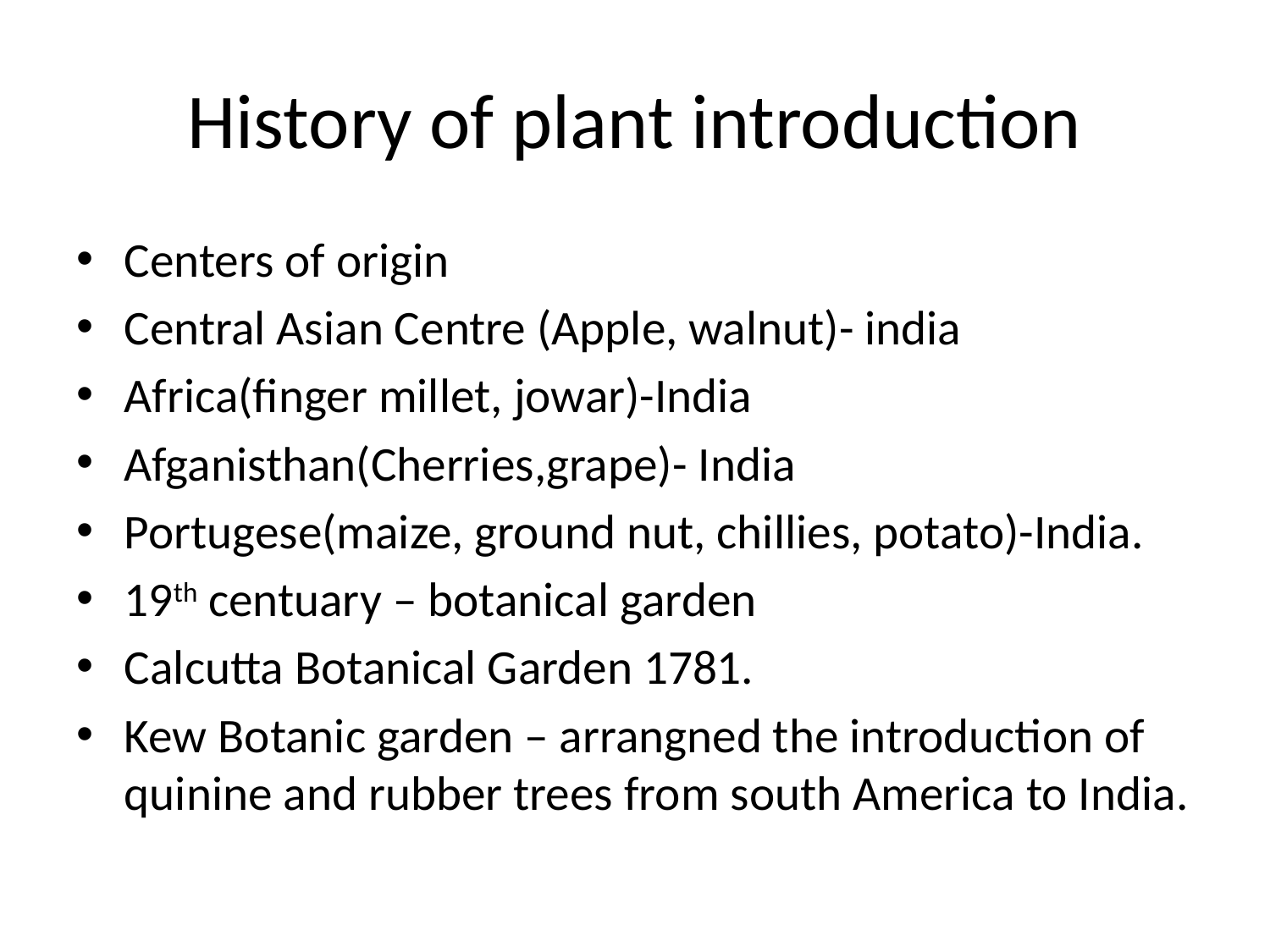

# History of plant introduction
Centers of origin
Central Asian Centre (Apple, walnut)- india
Africa(finger millet, jowar)-India
Afganisthan(Cherries,grape)- India
Portugese(maize, ground nut, chillies, potato)-India.
19th centuary – botanical garden
Calcutta Botanical Garden 1781.
Kew Botanic garden – arrangned the introduction of quinine and rubber trees from south America to India.